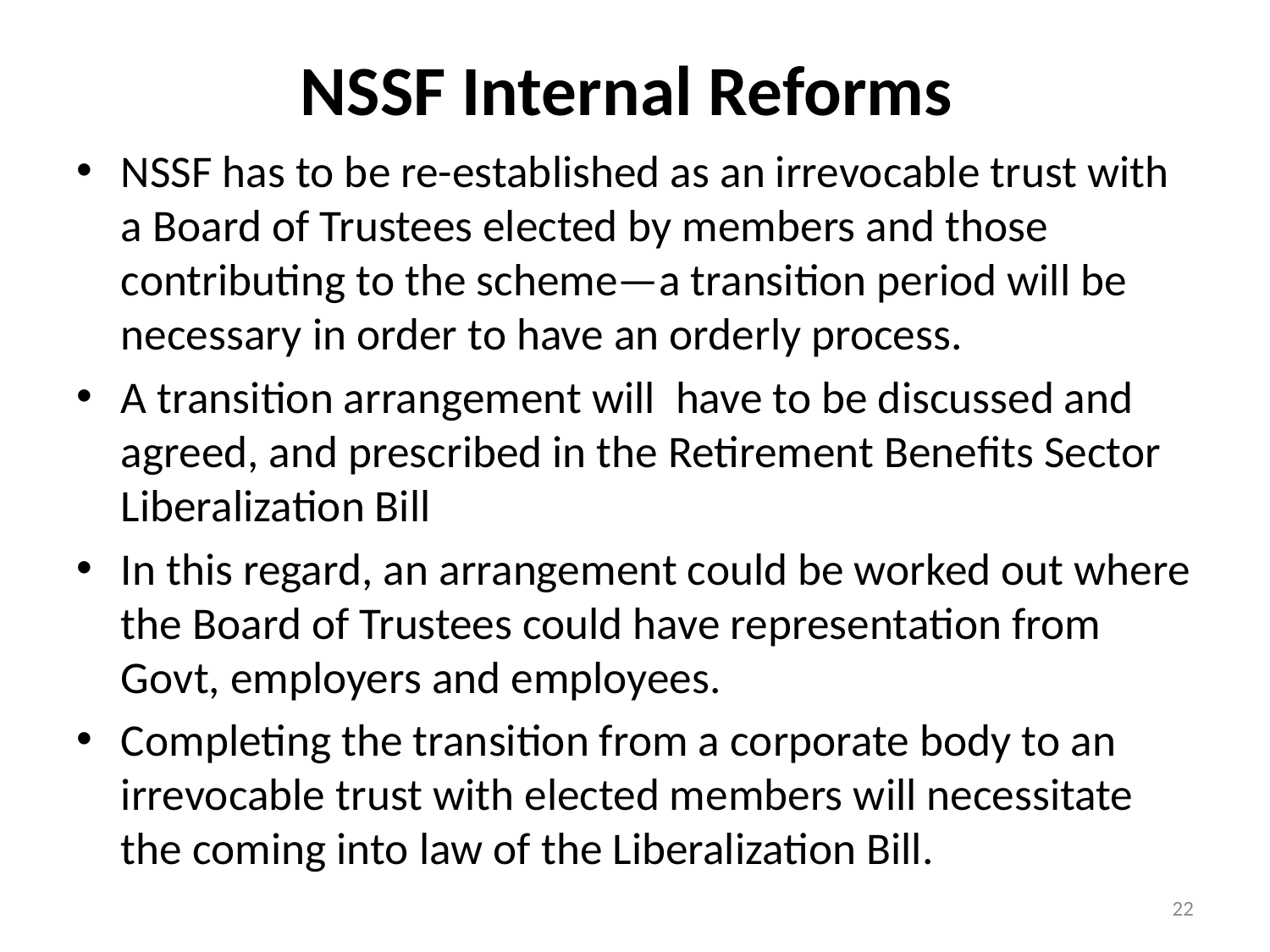

# NSSF Internal Reforms
NSSF has to be re-established as an irrevocable trust with a Board of Trustees elected by members and those contributing to the scheme—a transition period will be necessary in order to have an orderly process.
A transition arrangement will  have to be discussed and agreed, and prescribed in the Retirement Benefits Sector Liberalization Bill
In this regard, an arrangement could be worked out where the Board of Trustees could have representation from Govt, employers and employees.
Completing the transition from a corporate body to an irrevocable trust with elected members will necessitate the coming into law of the Liberalization Bill.

22